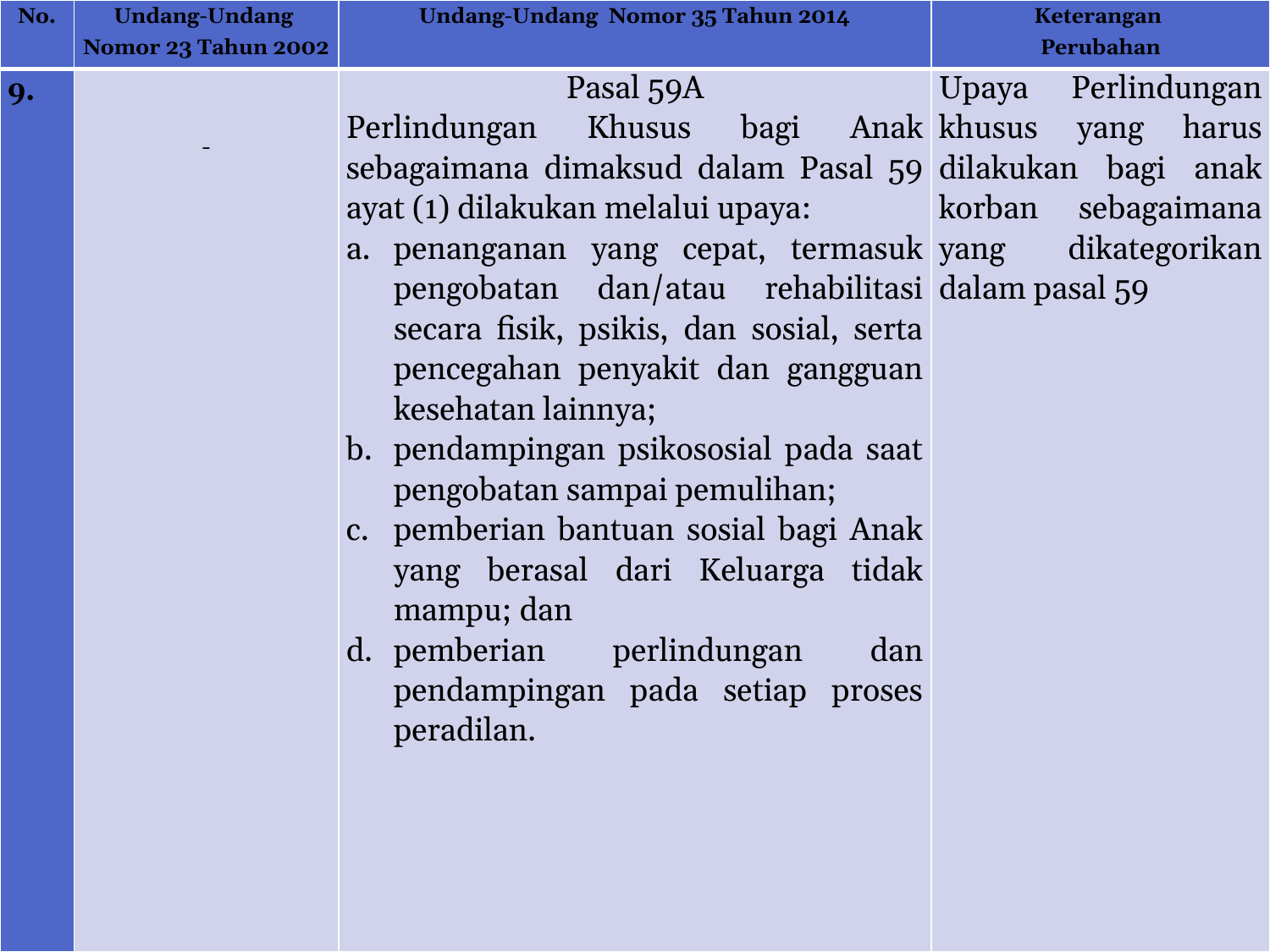

| No. | Undang-Undang Nomor 23 Tahun 2002 | Undang-Undang Nomor 35 Tahun 2014 | Keterangan Perubahan |
| --- | --- | --- | --- |
| 9. | - | Pasal 59A Perlindungan Khusus bagi Anak sebagaimana dimaksud dalam Pasal 59 ayat (1) dilakukan melalui upaya: penanganan yang cepat, termasuk pengobatan dan/atau rehabilitasi secara fisik, psikis, dan sosial, serta pencegahan penyakit dan gangguan kesehatan lainnya; pendampingan psikososial pada saat pengobatan sampai pemulihan; pemberian bantuan sosial bagi Anak yang berasal dari Keluarga tidak mampu; dan pemberian perlindungan dan pendampingan pada setiap proses peradilan. | Upaya Perlindungan khusus yang harus dilakukan bagi anak korban sebagaimana yang dikategorikan dalam pasal 59 |